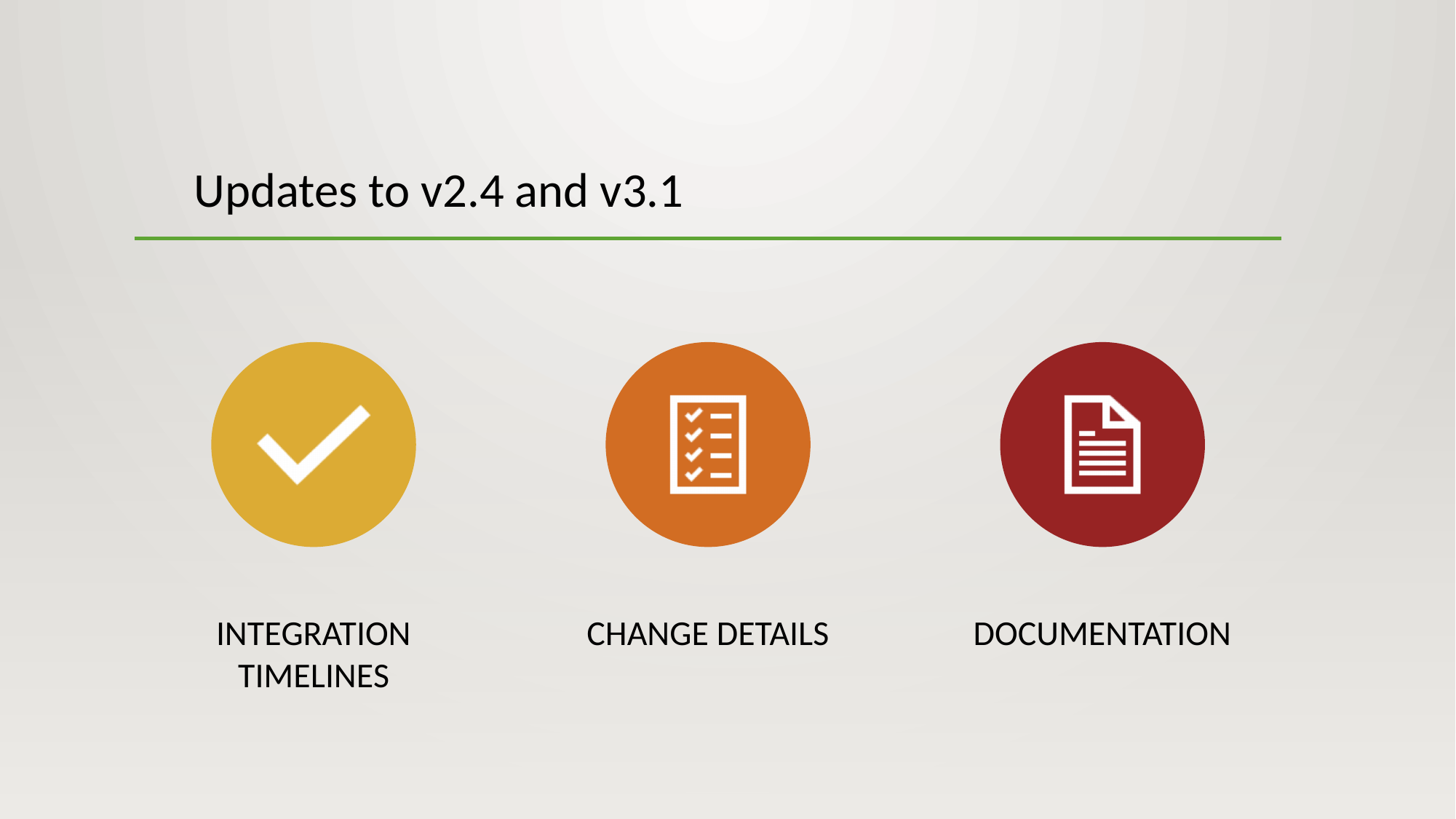

# Updates to v2.4 and v3.1

Integration Timelines
Change details
Documentation